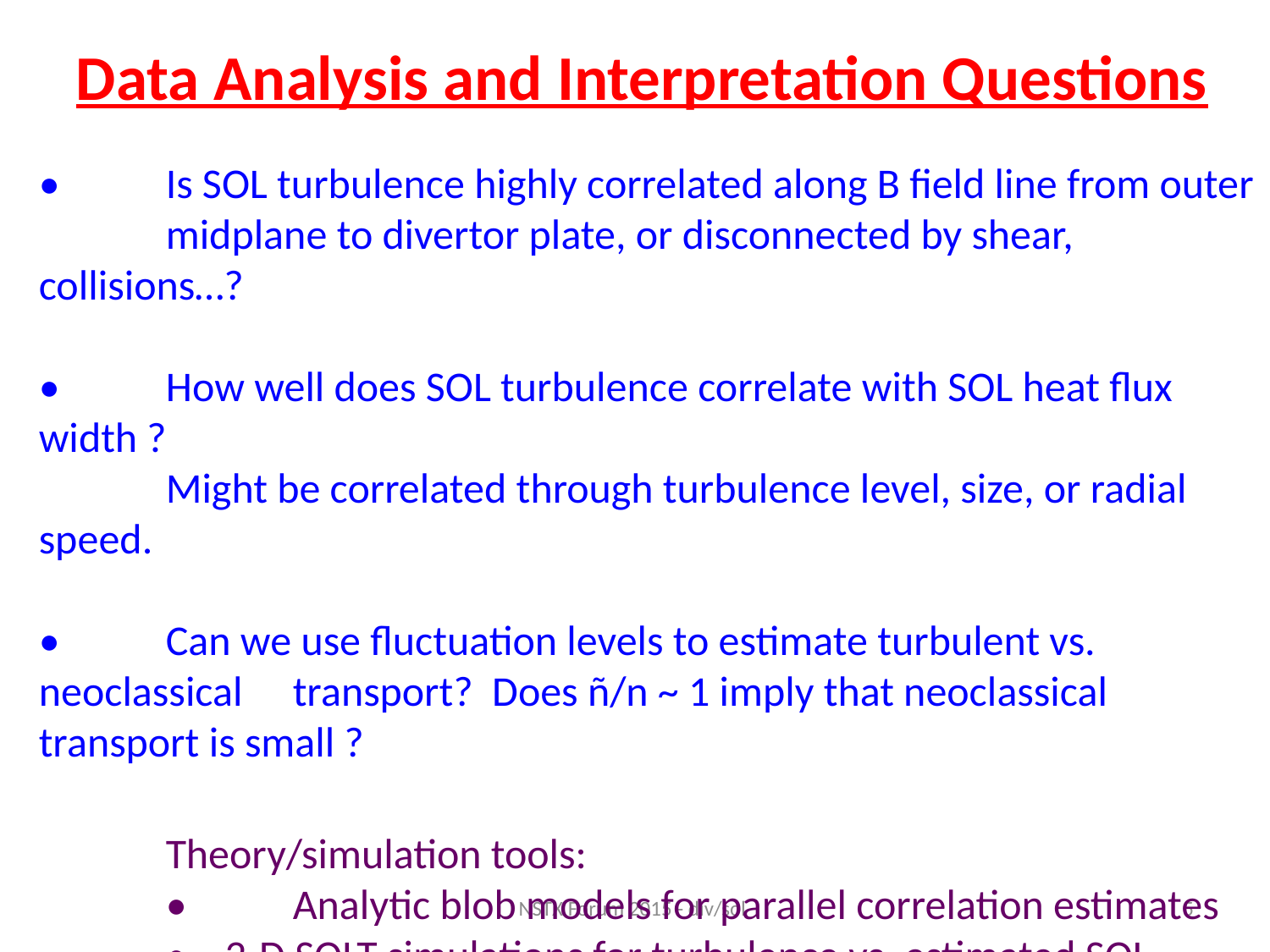

Data Analysis and Interpretation Questions
•  	Is SOL turbulence highly correlated along B field line from outer
	midplane to divertor plate, or disconnected by shear, collisions…?

•	How well does SOL turbulence correlate with SOL heat flux width ?
	Might be correlated through turbulence level, size, or radial speed.

•	Can we use fluctuation levels to estimate turbulent vs. neoclassical 	transport?  Does ñ/n ~ 1 imply that neoclassical transport is small ?

	Theory/simulation tools:
	• 	Analytic blob models for parallel correlation estimates
	•    2-D SOLT simulations for turbulence vs. estimated SOL width
	•	XGC-a simulations for estimation of neoclassical transport
	•	XGC-1 simulations for SOL turbulence and transport
NSTX Forum 2015 - div/sol
5